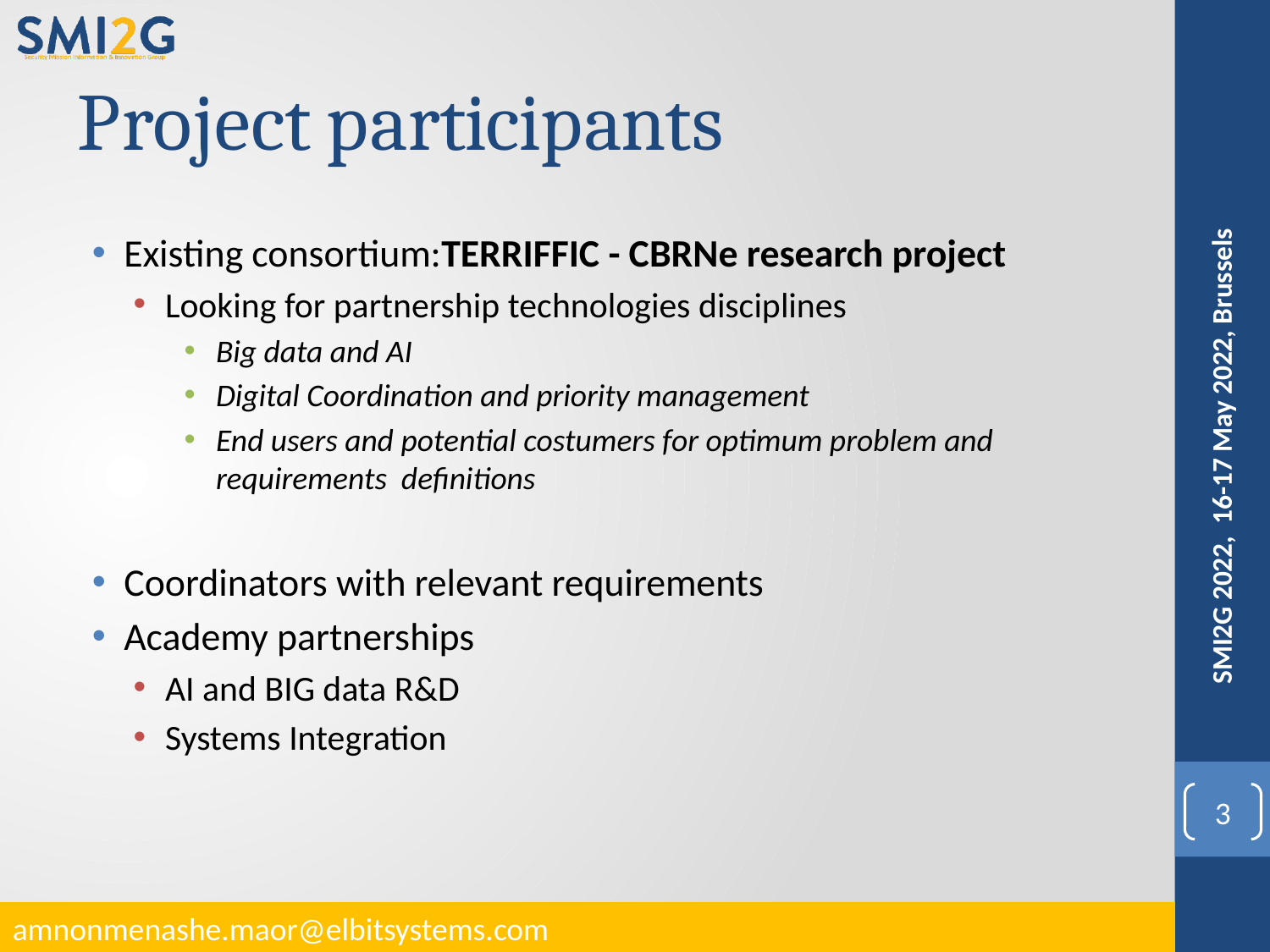

# Project participants
Existing consortium:TERRIFFIC - CBRNe research project
Looking for partnership technologies disciplines
Big data and AI
Digital Coordination and priority management
End users and potential costumers for optimum problem and requirements  definitions

Coordinators with relevant requirements
Academy partnerships
AI and BIG data R&D
Systems Integration

SMI2G 2022,  16-17 May 2022, Brussels
3
amnonmenashe.maor@elbitsystems.com